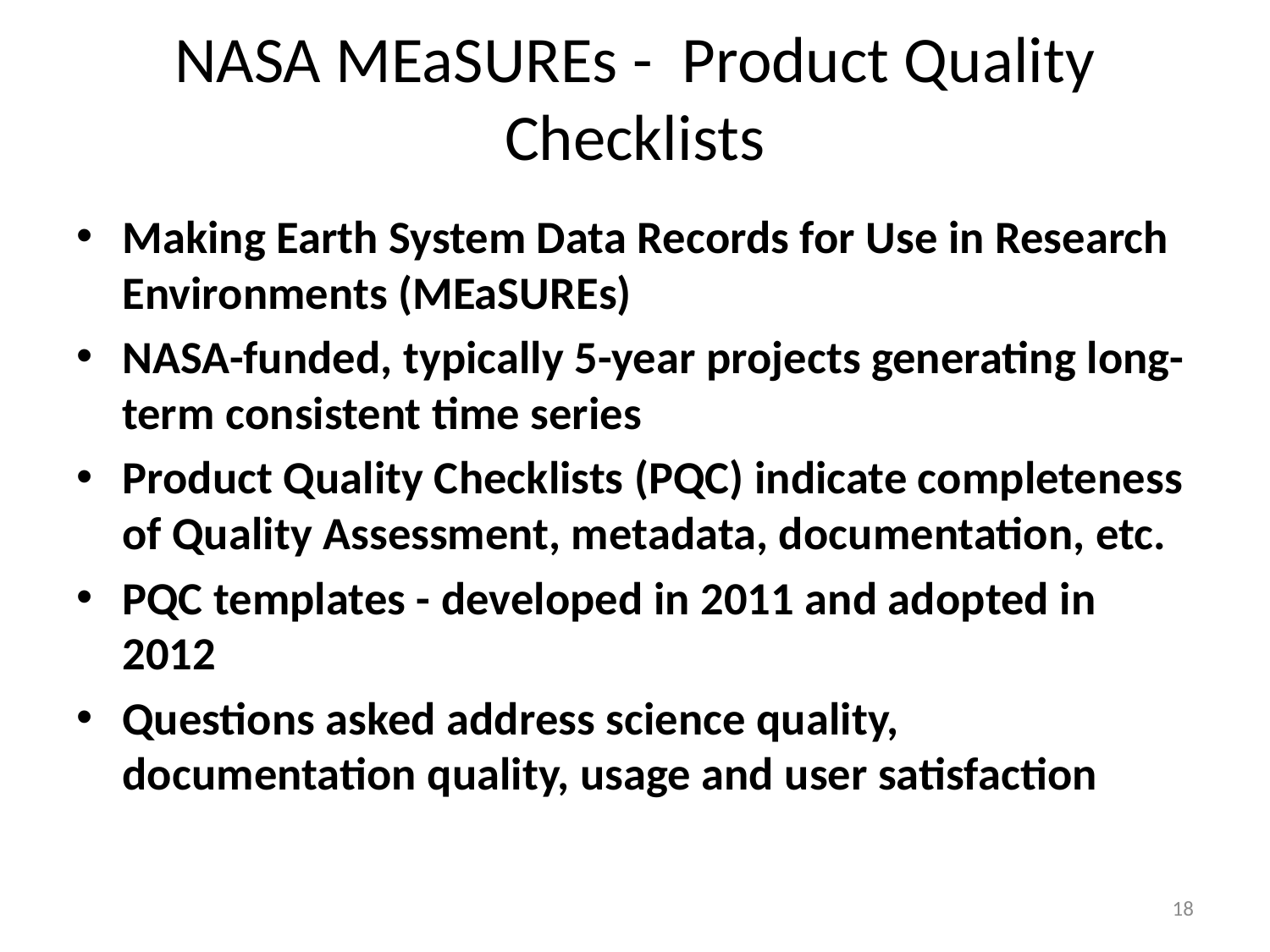

# NASA MEaSUREs -  Product Quality Checklists
Making Earth System Data Records for Use in Research Environments (MEaSUREs)
NASA-funded, typically 5-year projects generating long-term consistent time series
Product Quality Checklists (PQC) indicate completeness of Quality Assessment, metadata, documentation, etc.
PQC templates - developed in 2011 and adopted in 2012
Questions asked address science quality, documentation quality, usage and user satisfaction

18